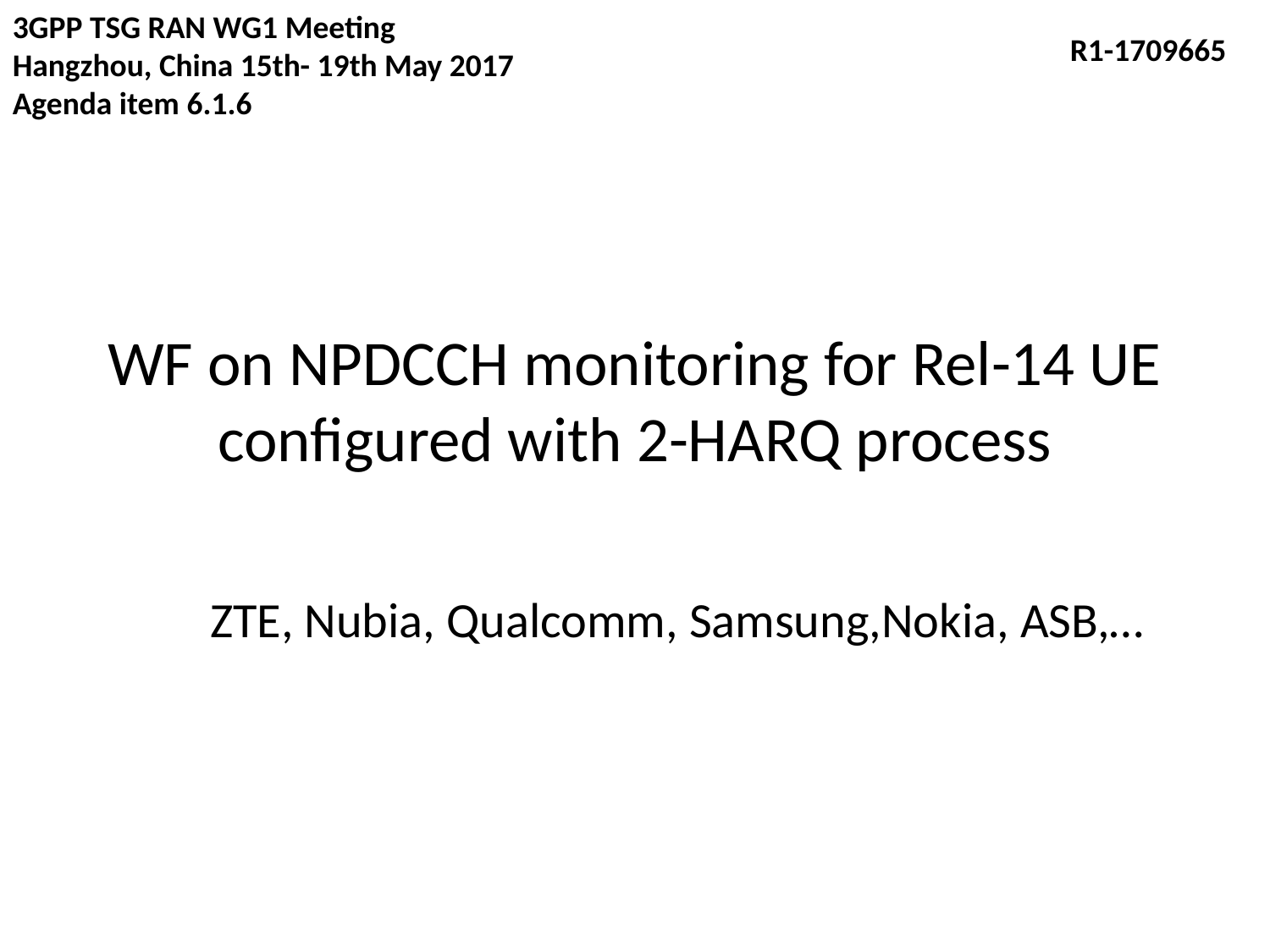

3GPP TSG RAN WG1 Meeting
Hangzhou, China 15th- 19th May 2017
Agenda item 6.1.6
R1-1709665
# WF on NPDCCH monitoring for Rel-14 UE configured with 2-HARQ process
ZTE, Nubia, Qualcomm, Samsung,Nokia, ASB,…